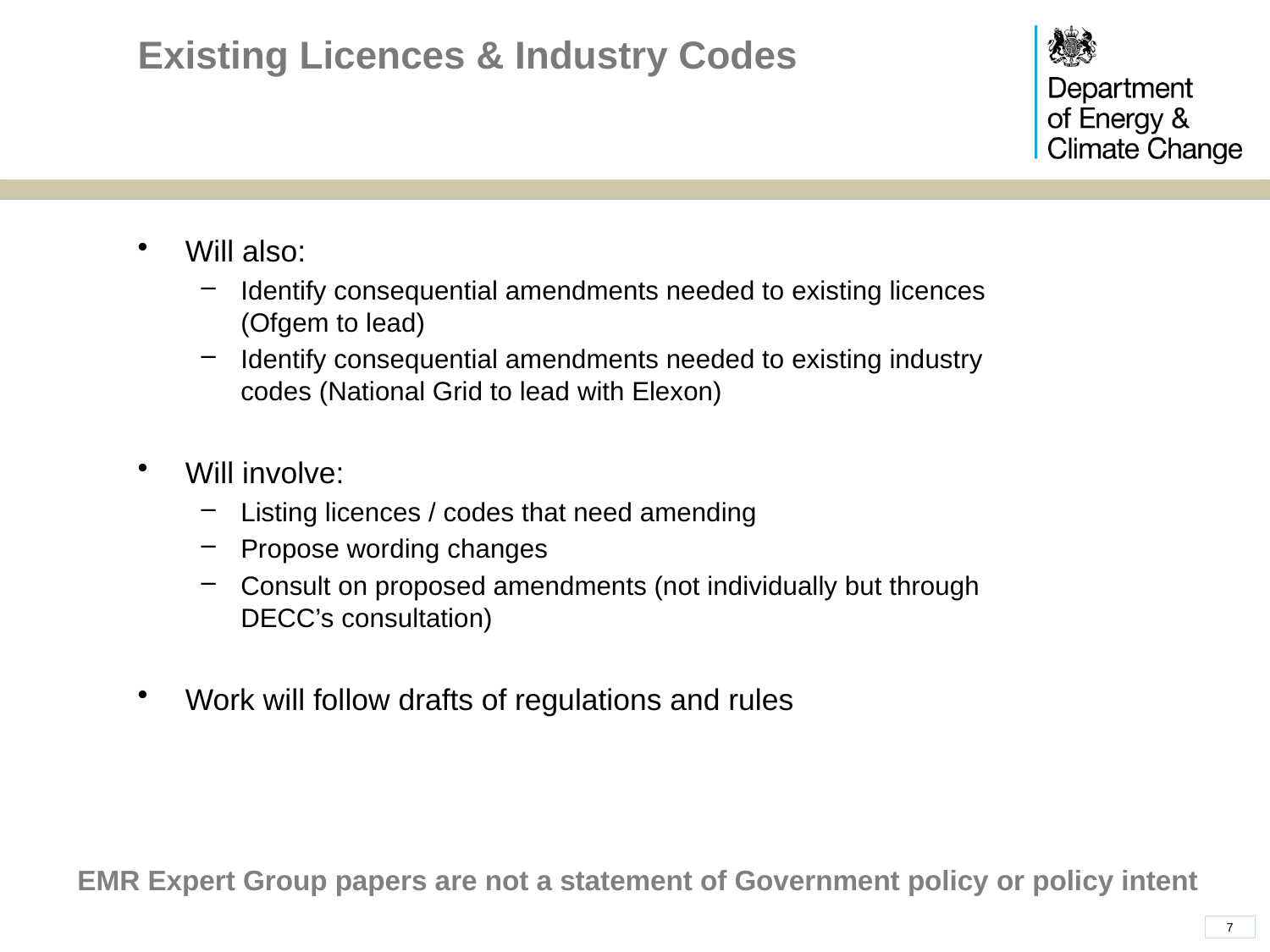

# Existing Licences & Industry Codes
Will also:
Identify consequential amendments needed to existing licences (Ofgem to lead)
Identify consequential amendments needed to existing industry codes (National Grid to lead with Elexon)

Will involve:
Listing licences / codes that need amending
Propose wording changes
Consult on proposed amendments (not individually but through DECC’s consultation)

Work will follow drafts of regulations and rules
EMR Expert Group papers are not a statement of Government policy or policy intent

7